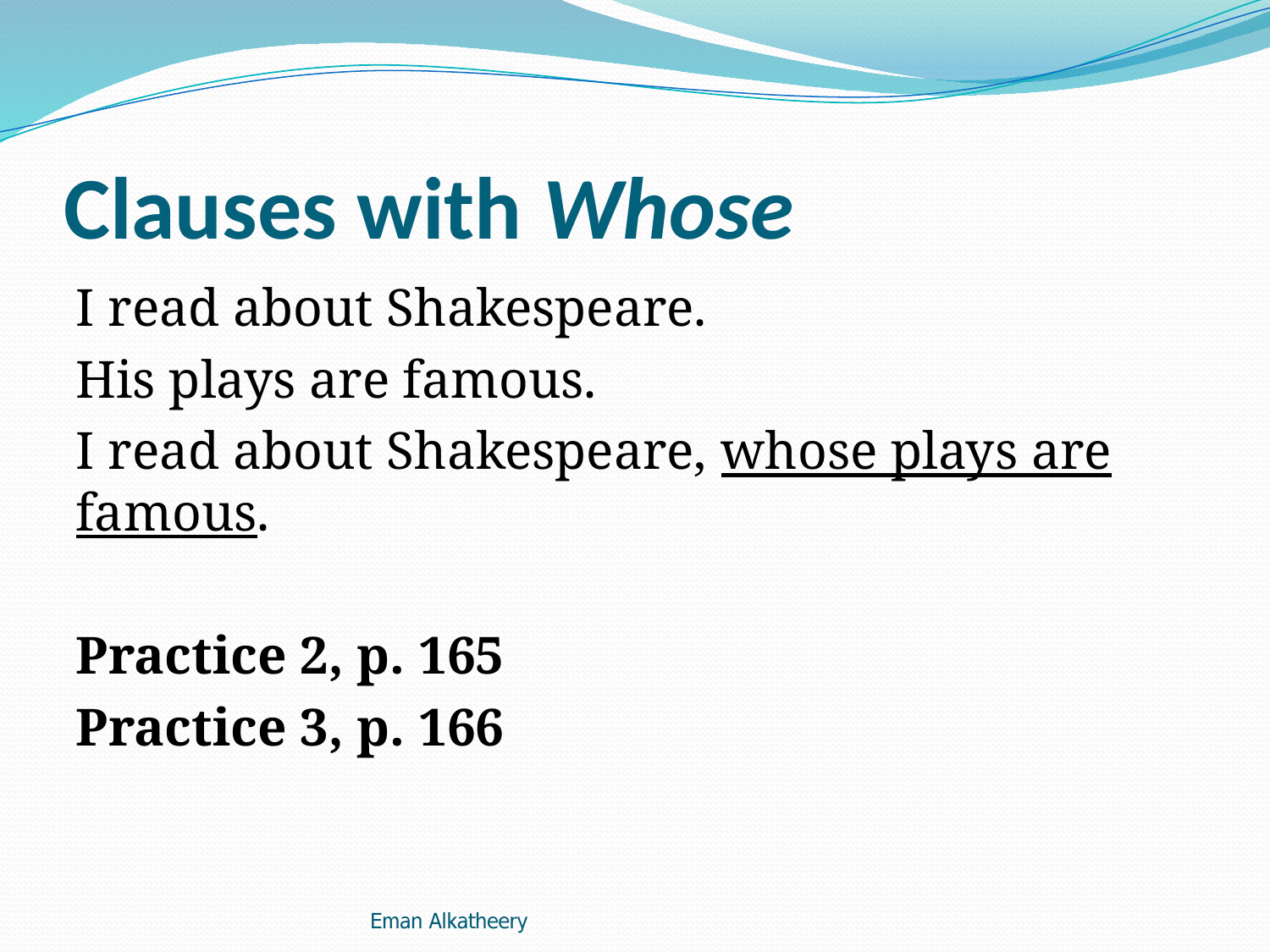

# Clauses with Whose
I read about Shakespeare.
His plays are famous.
I read about Shakespeare, whose plays are famous.

Practice 2, p. 165
Practice 3, p. 166

Eman Alkatheery